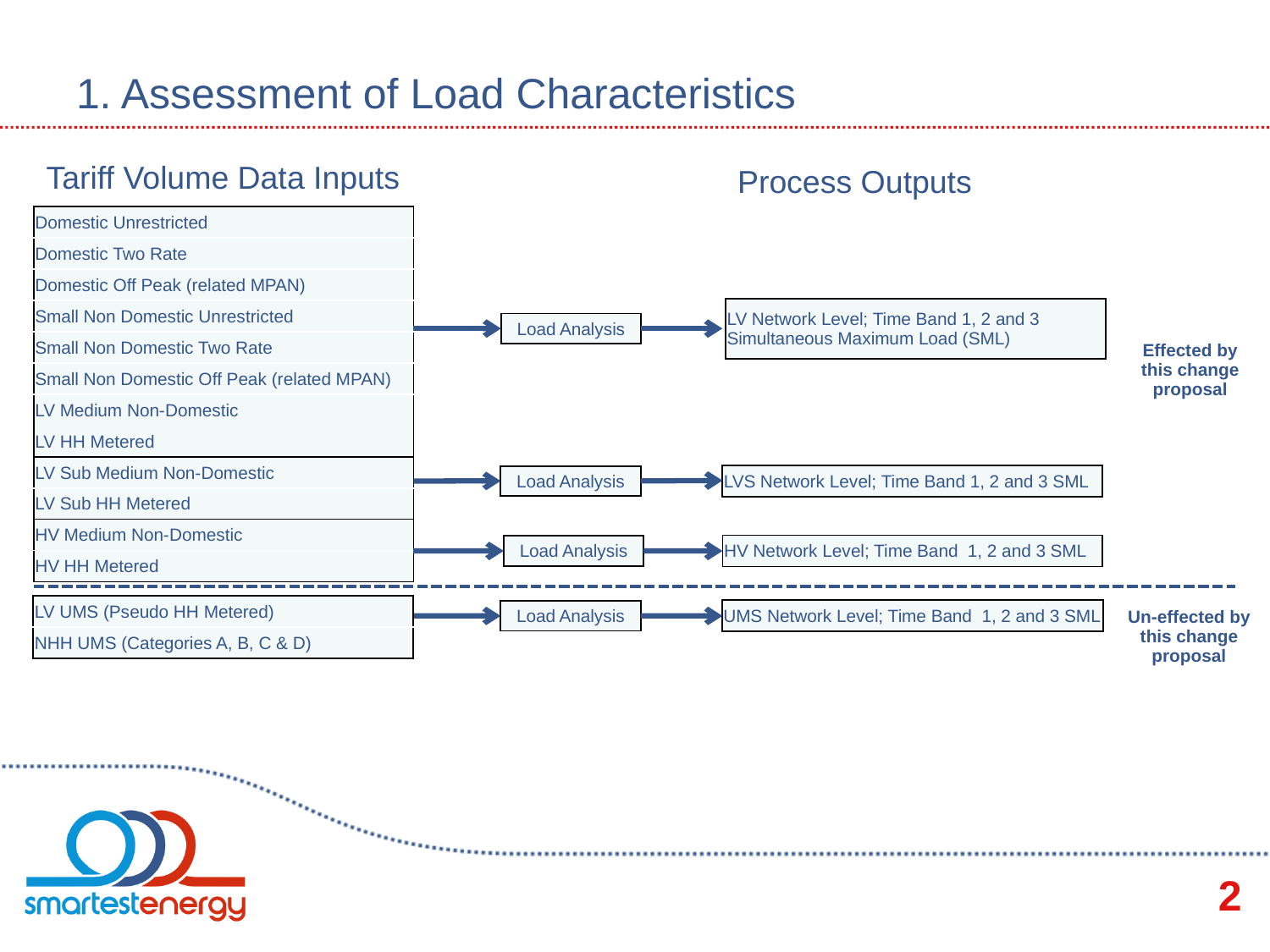

# 1. Assessment of Load Characteristics
Tariff Volume Data Inputs
Process Outputs
| Domestic Unrestricted |
| --- |
| Domestic Two Rate |
| Domestic Off Peak (related MPAN) |
| Small Non Domestic Unrestricted |
| Small Non Domestic Two Rate |
| Small Non Domestic Off Peak (related MPAN) |
| LV Medium Non-Domestic |
| LV HH Metered |
| LV Sub Medium Non-Domestic |
| LV Sub HH Metered |
| HV Medium Non-Domestic |
| HV HH Metered |
| LV Network Level; Time Band 1, 2 and 3 Simultaneous Maximum Load (SML) |
| --- |
| Load Analysis |
| --- |
| Effected by this change proposal |
| --- |
| LVS Network Level; Time Band 1, 2 and 3 SML |
| --- |
| Load Analysis |
| --- |
| HV Network Level; Time Band 1, 2 and 3 SML |
| --- |
| Load Analysis |
| --- |
| LV UMS (Pseudo HH Metered) |
| --- |
| NHH UMS (Categories A, B, C & D) |
| Un-effected by this change proposal |
| --- |
| UMS Network Level; Time Band 1, 2 and 3 SML |
| --- |
| Load Analysis |
| --- |
2